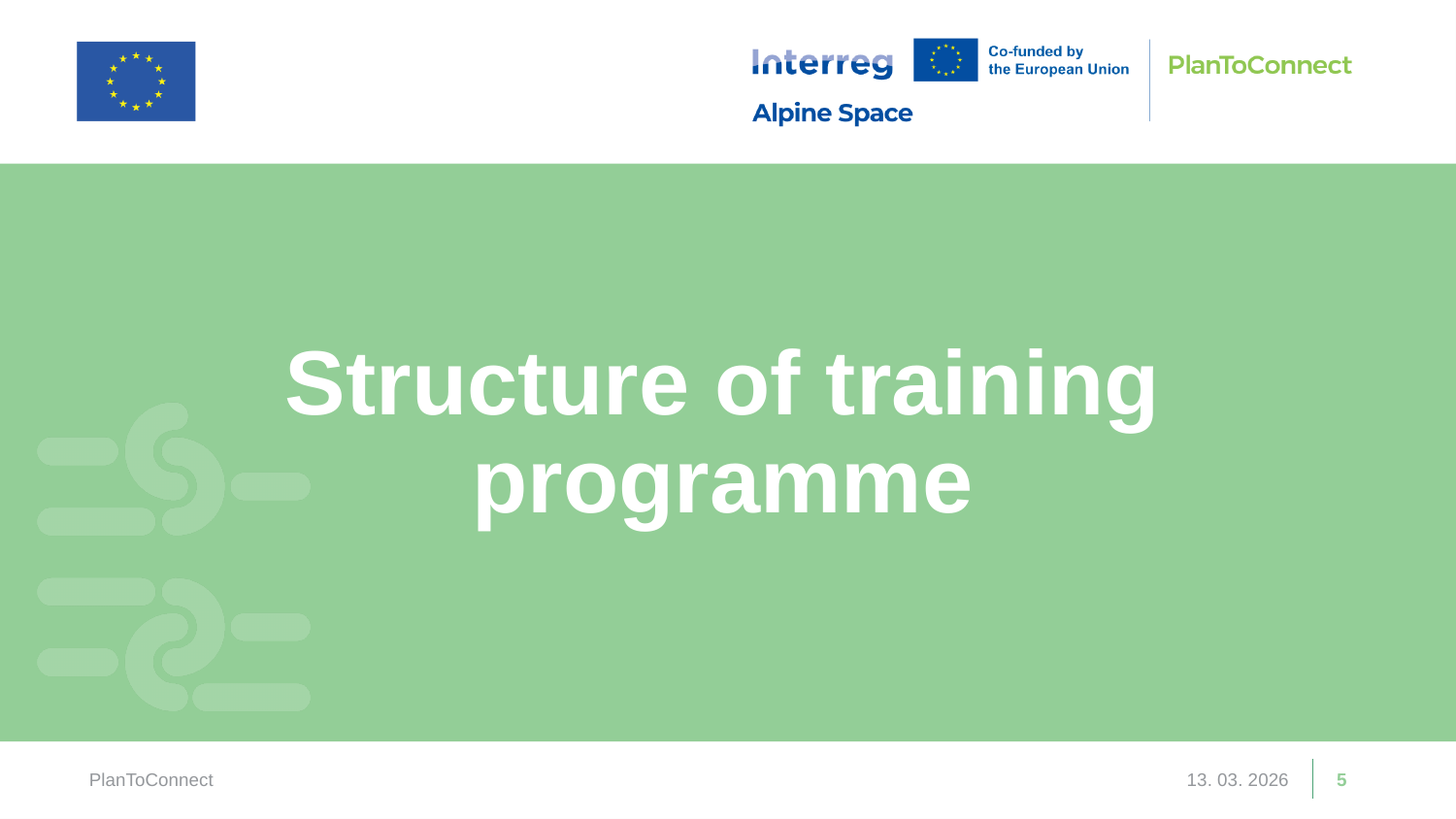

Structure of training programme
PlanToConnect
13. 03. 2026
5